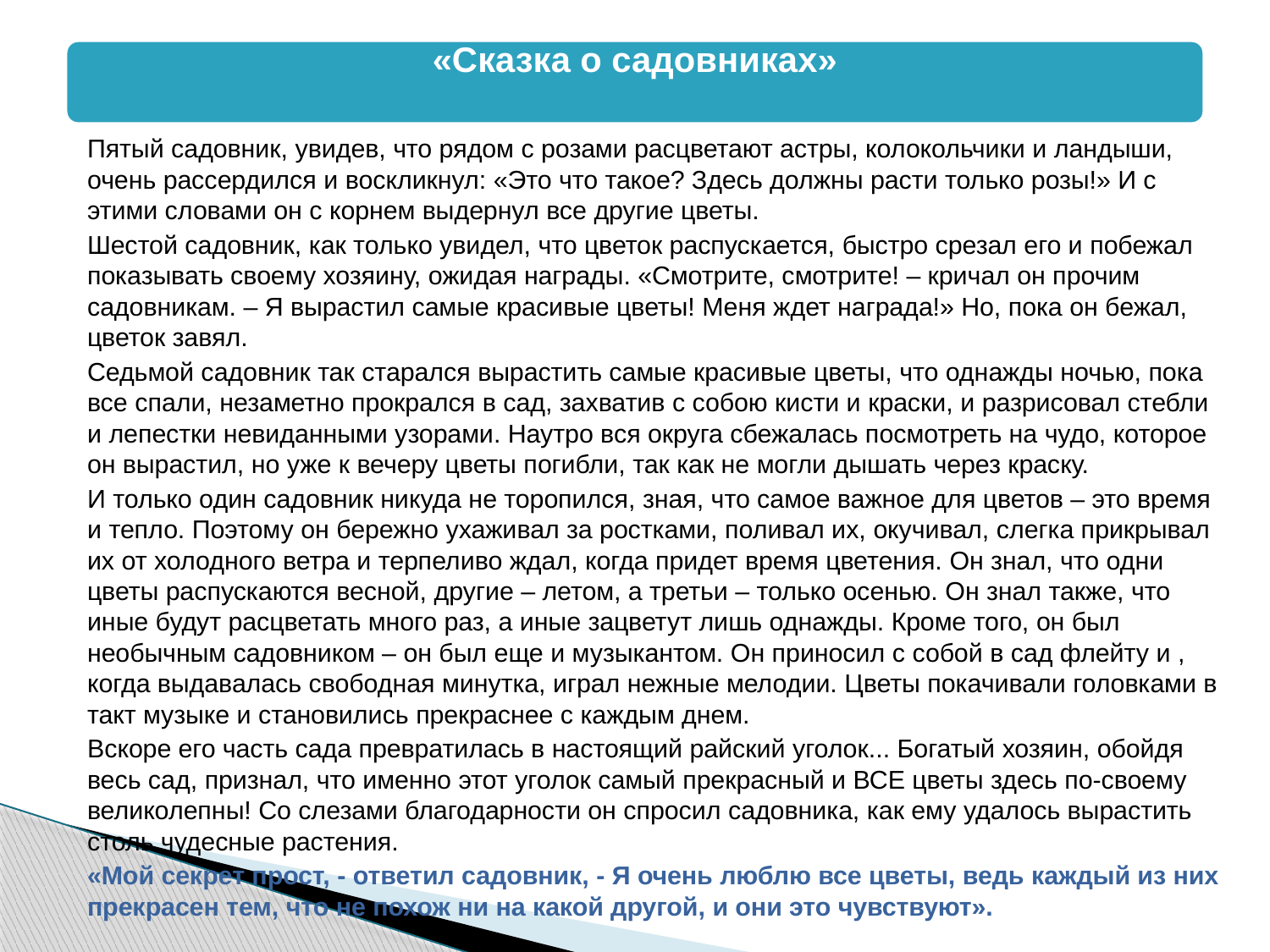

«Сказка о садовниках»
		Пятый садовник, увидев, что рядом с розами расцветают астры, колокольчики и ландыши, очень рассердился и воскликнул: «Это что такое? Здесь должны расти только розы!» И с этими словами он с корнем выдернул все другие цветы.
		Шестой садовник, как только увидел, что цветок распускается, быстро срезал его и побежал показывать своему хозяину, ожидая награды. «Смотрите, смотрите! – кричал он прочим садовникам. – Я вырастил самые красивые цветы! Меня ждет награда!» Но, пока он бежал, цветок завял.
		Седьмой садовник так старался вырастить самые красивые цветы, что однажды ночью, пока все спали, незаметно прокрался в сад, захватив с собою кисти и краски, и разрисовал стебли и лепестки невиданными узорами. Наутро вся округа сбежалась посмотреть на чудо, которое он вырастил, но уже к вечеру цветы погибли, так как не могли дышать через краску.
		И только один садовник никуда не торопился, зная, что самое важное для цветов – это время и тепло. Поэтому он бережно ухаживал за ростками, поливал их, окучивал, слегка прикрывал их от холодного ветра и терпеливо ждал, когда придет время цветения. Он знал, что одни цветы распускаются весной, другие – летом, а третьи – только осенью. Он знал также, что иные будут расцветать много раз, а иные зацветут лишь однажды. Кроме того, он был необычным садовником – он был еще и музыкантом. Он приносил с собой в сад флейту и , когда выдавалась свободная минутка, играл нежные мелодии. Цветы покачивали головками в такт музыке и становились прекраснее с каждым днем.
		Вскоре его часть сада превратилась в настоящий райский уголок... Богатый хозяин, обойдя весь сад, признал, что именно этот уголок самый прекрасный и ВСЕ цветы здесь по-своему великолепны! Со слезами благодарности он спросил садовника, как ему удалось вырастить столь чудесные растения.
		«Мой секрет прост, - ответил садовник, - Я очень люблю все цветы, ведь каждый из них прекрасен тем, что не похож ни на какой другой, и они это чувствуют».